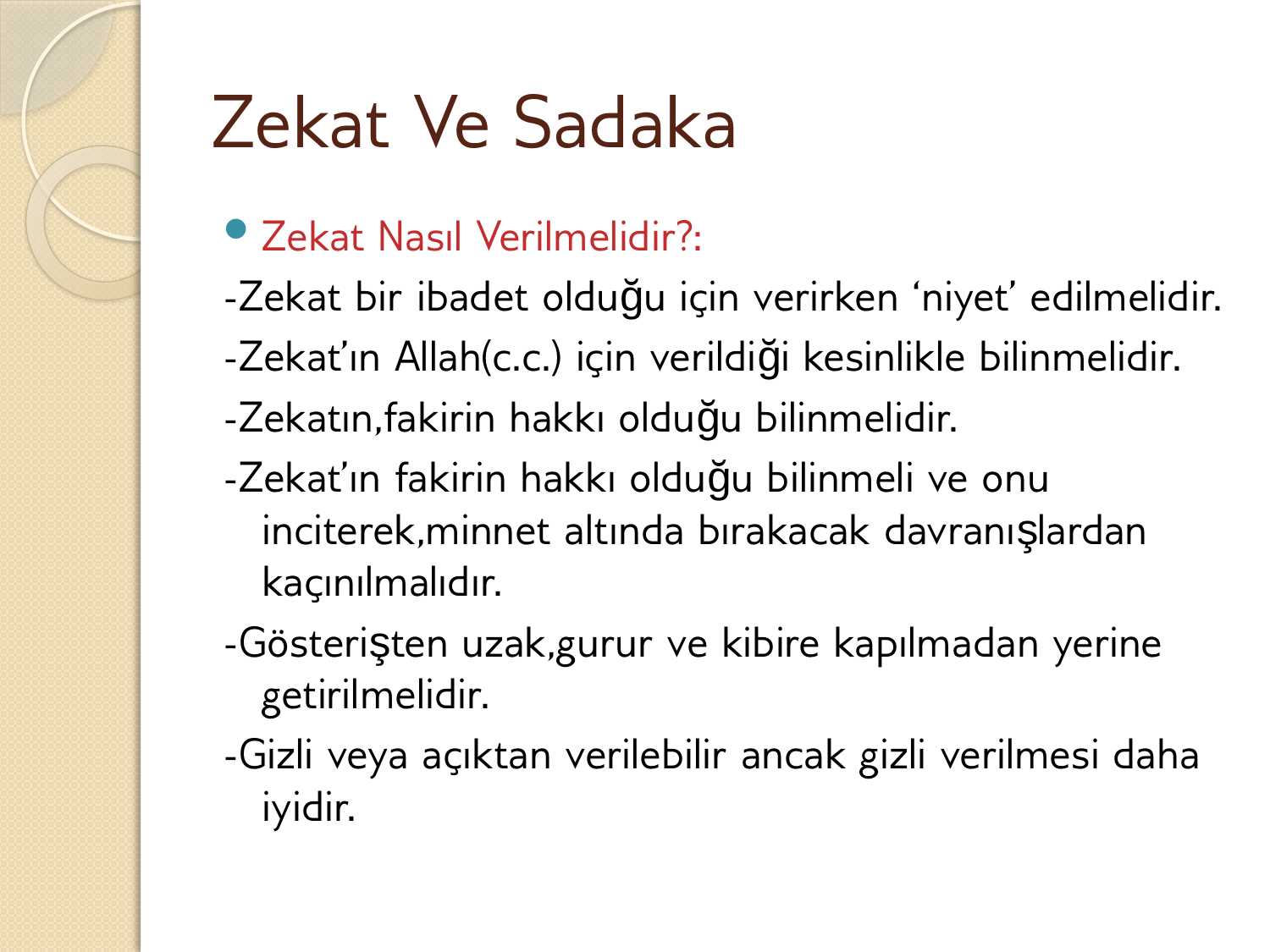

# Zekat Ve Sadaka
Zekat Nasıl Verilmelidir?:
-Zekat bir ibadet olduğu için verirken ‘niyet’ edilmelidir.
-Zekat’ın Allah(c.c.) için verildiği kesinlikle bilinmelidir.
-Zekatın,fakirin hakkı olduğu bilinmelidir.
-Zekat’ın fakirin hakkı olduğu bilinmeli ve onu inciterek,minnet altında bırakacak davranışlardan kaçınılmalıdır.
-Gösterişten uzak,gurur ve kibire kapılmadan yerine getirilmelidir.
-Gizli veya açıktan verilebilir ancak gizli verilmesi daha iyidir.